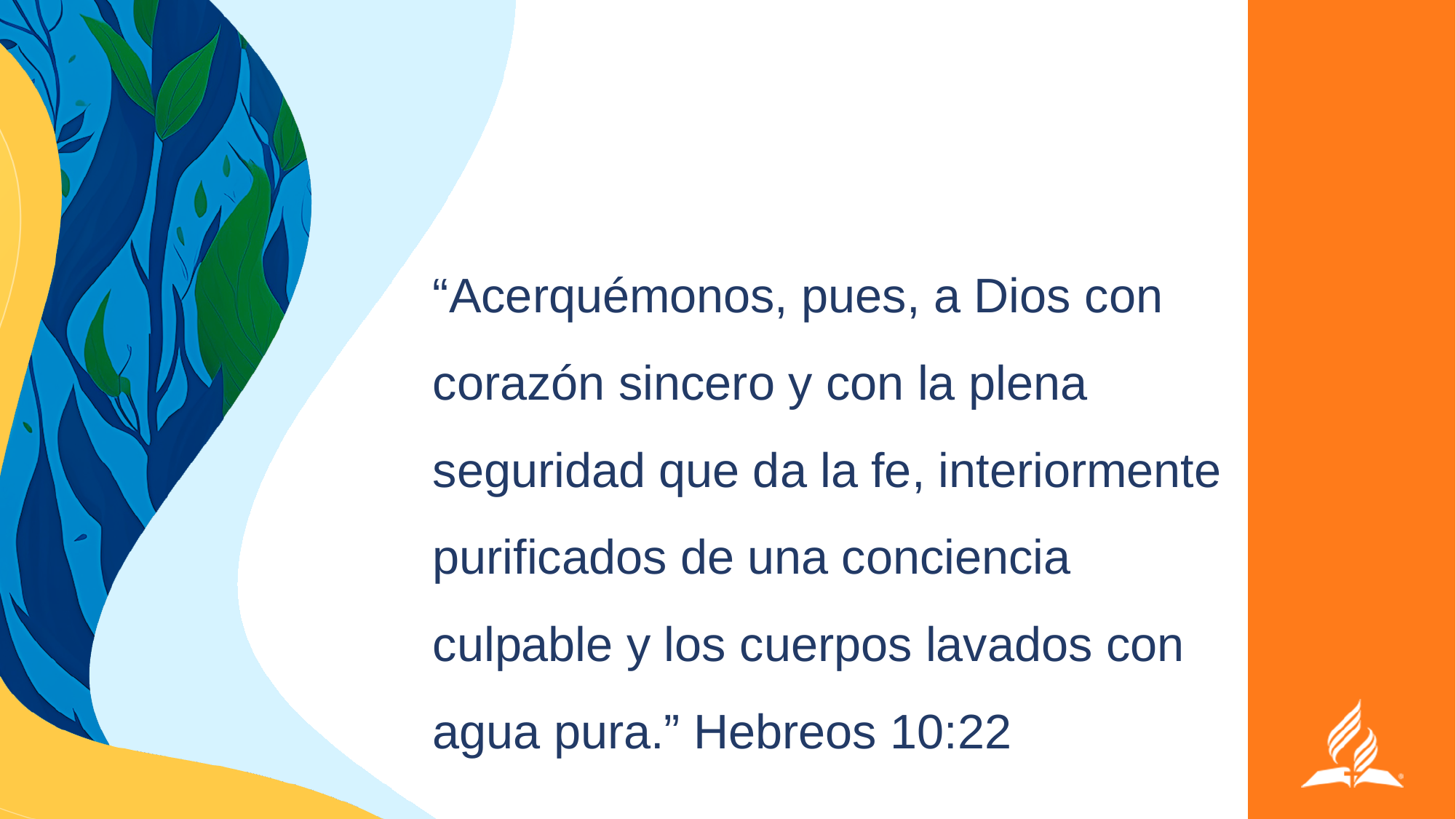

“Acerquémonos, pues, a Dios con corazón sincero y con la plena seguridad que da la fe, interiormente purificados de una conciencia culpable y los cuerpos lavados con agua pura.” Hebreos 10:22